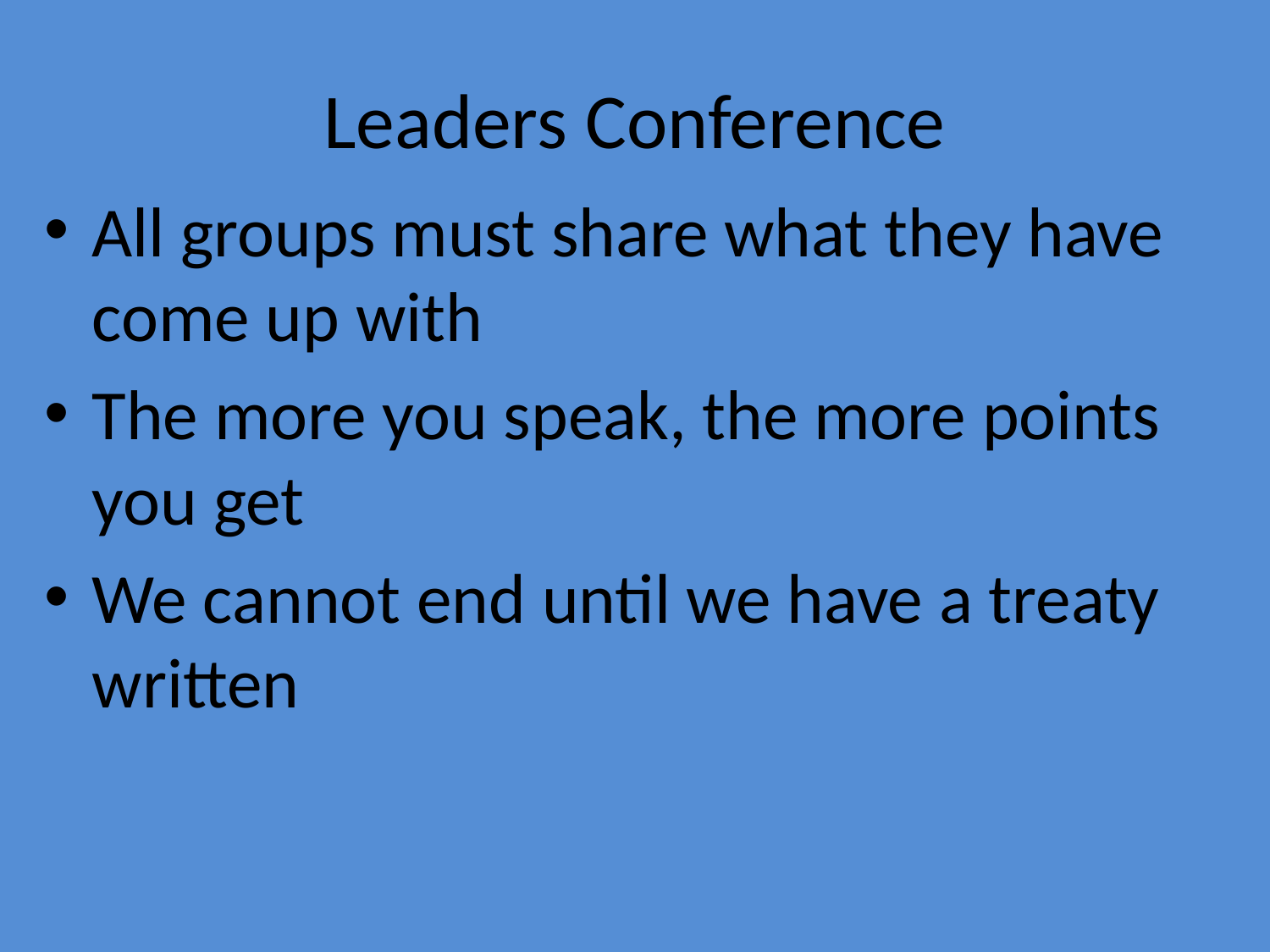

# Leaders Conference
All groups must share what they have come up with
The more you speak, the more points you get
We cannot end until we have a treaty written